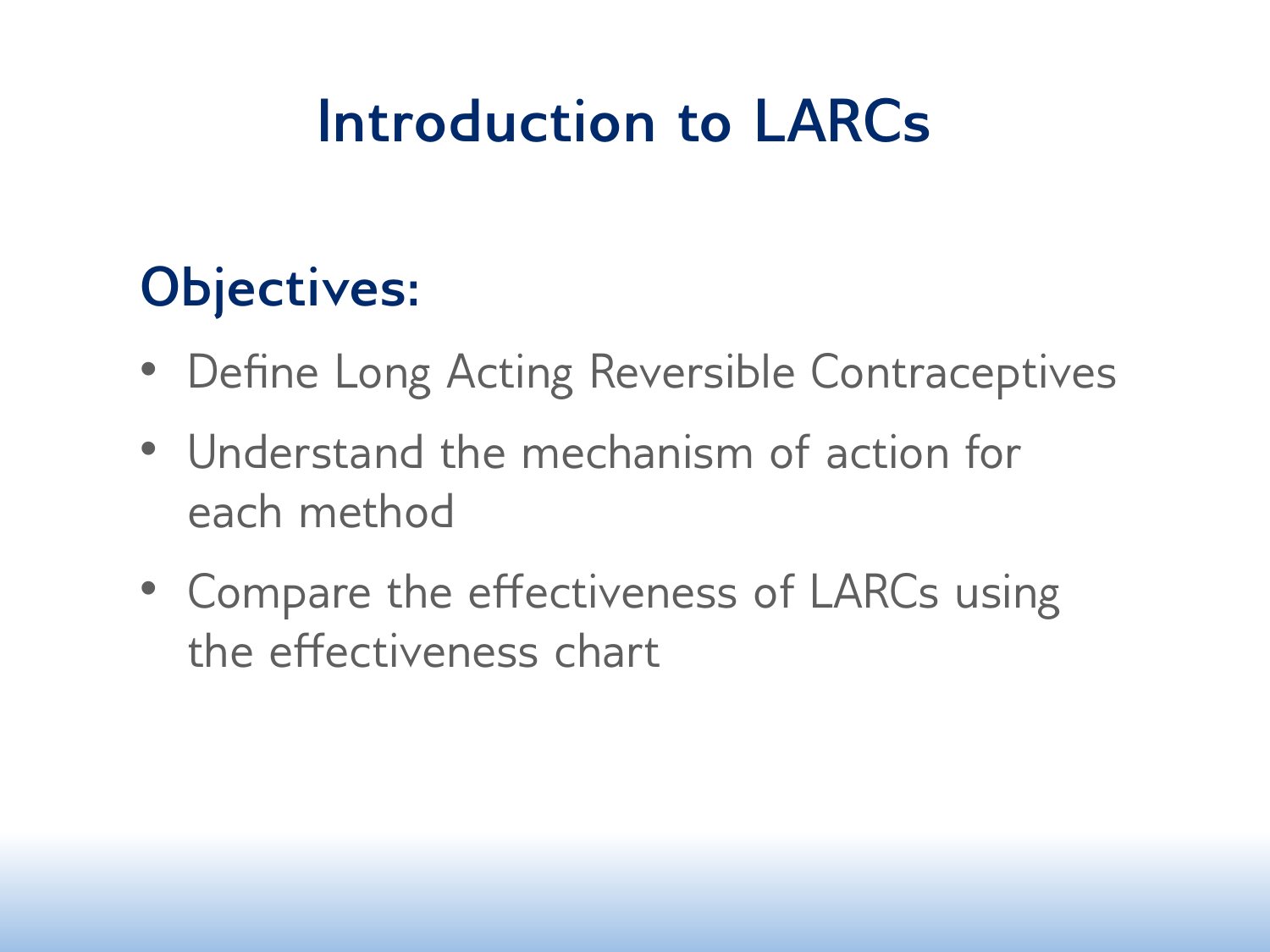

# Introduction to LARCs
Objectives:
Define Long Acting Reversible Contraceptives
Understand the mechanism of action for each method
Compare the effectiveness of LARCs using the effectiveness chart